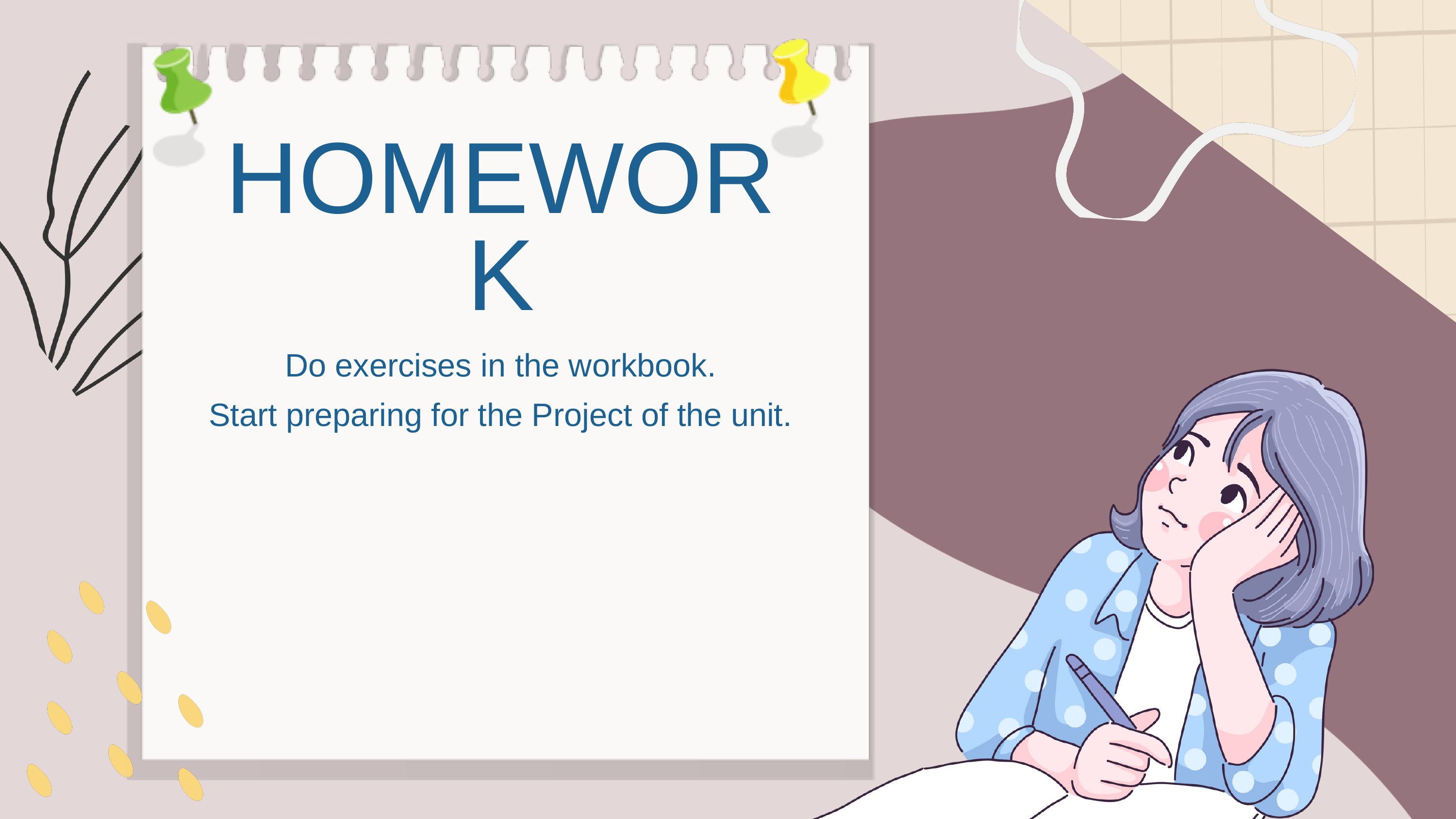

HOMEWORK
Do exercises in the workbook.
Start preparing for the Project of the unit.